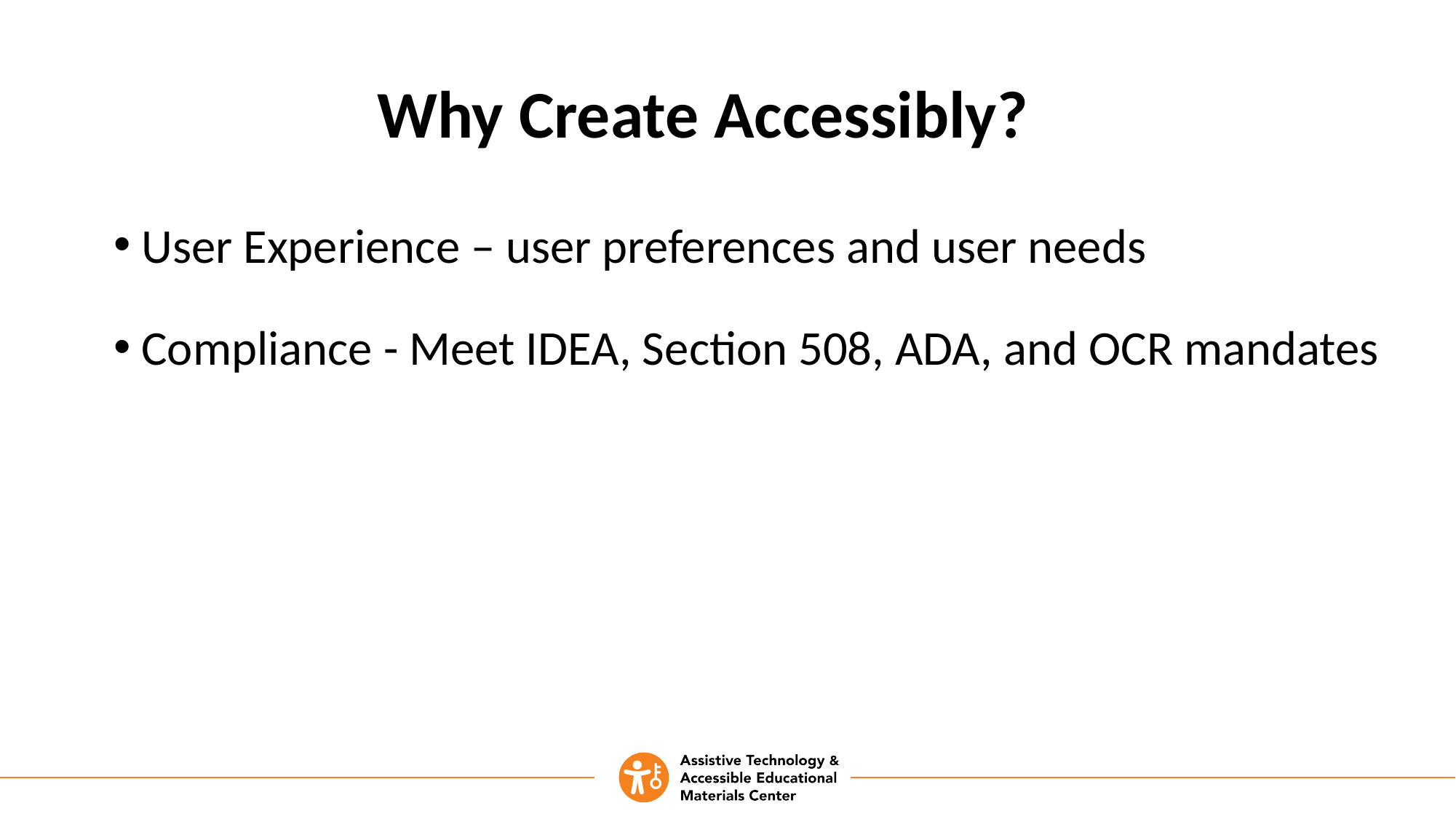

# Why Create Accessibly?
User Experience – user preferences and user needs
Compliance - Meet IDEA, Section 508, ADA, and OCR mandates